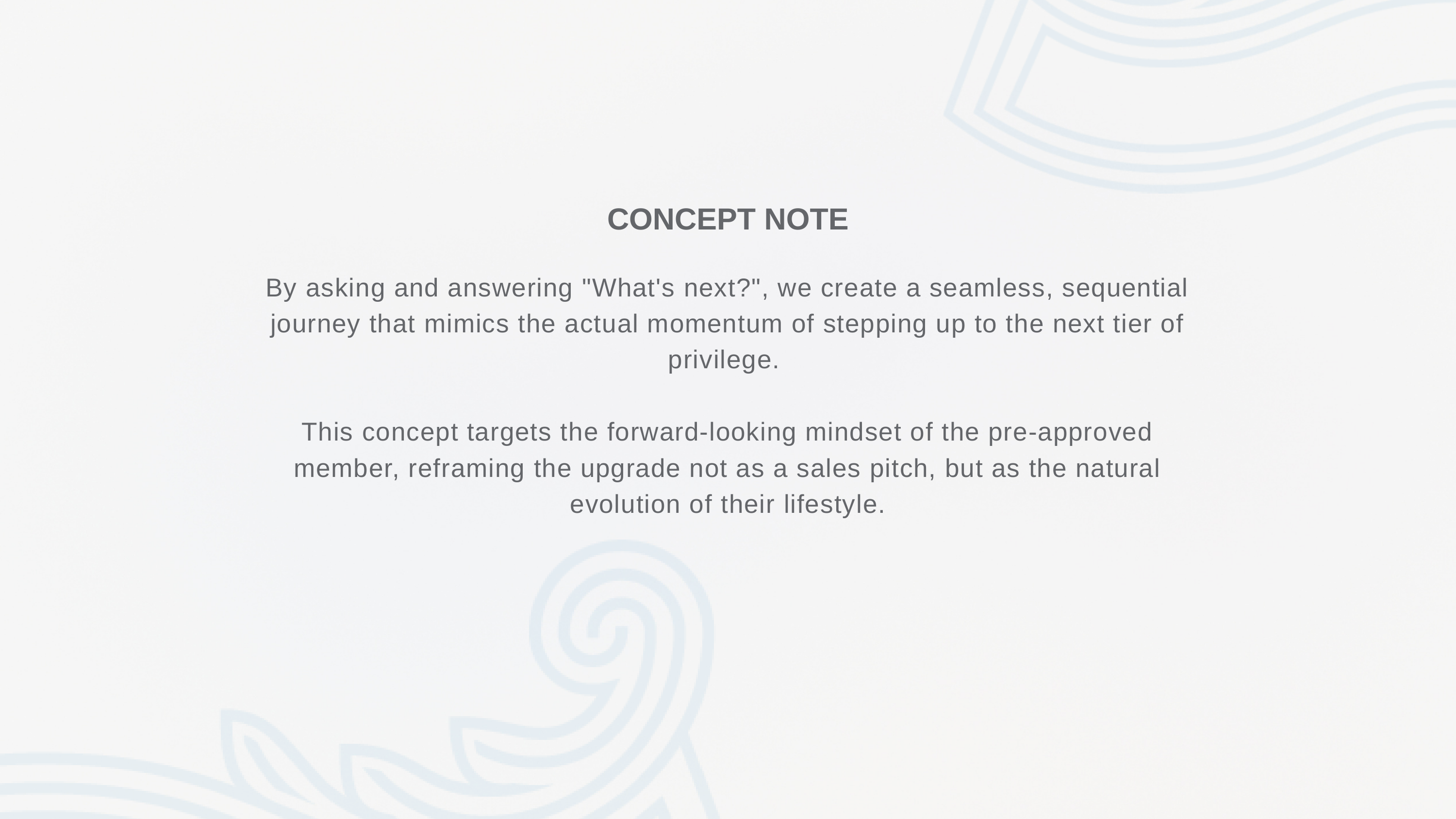

CONCEPT NOTE
By asking and answering "What's next?", we create a seamless, sequential journey that mimics the actual momentum of stepping up to the next tier of privilege.

This concept targets the forward-looking mindset of the pre-approved member, reframing the upgrade not as a sales pitch, but as the natural evolution of their lifestyle.